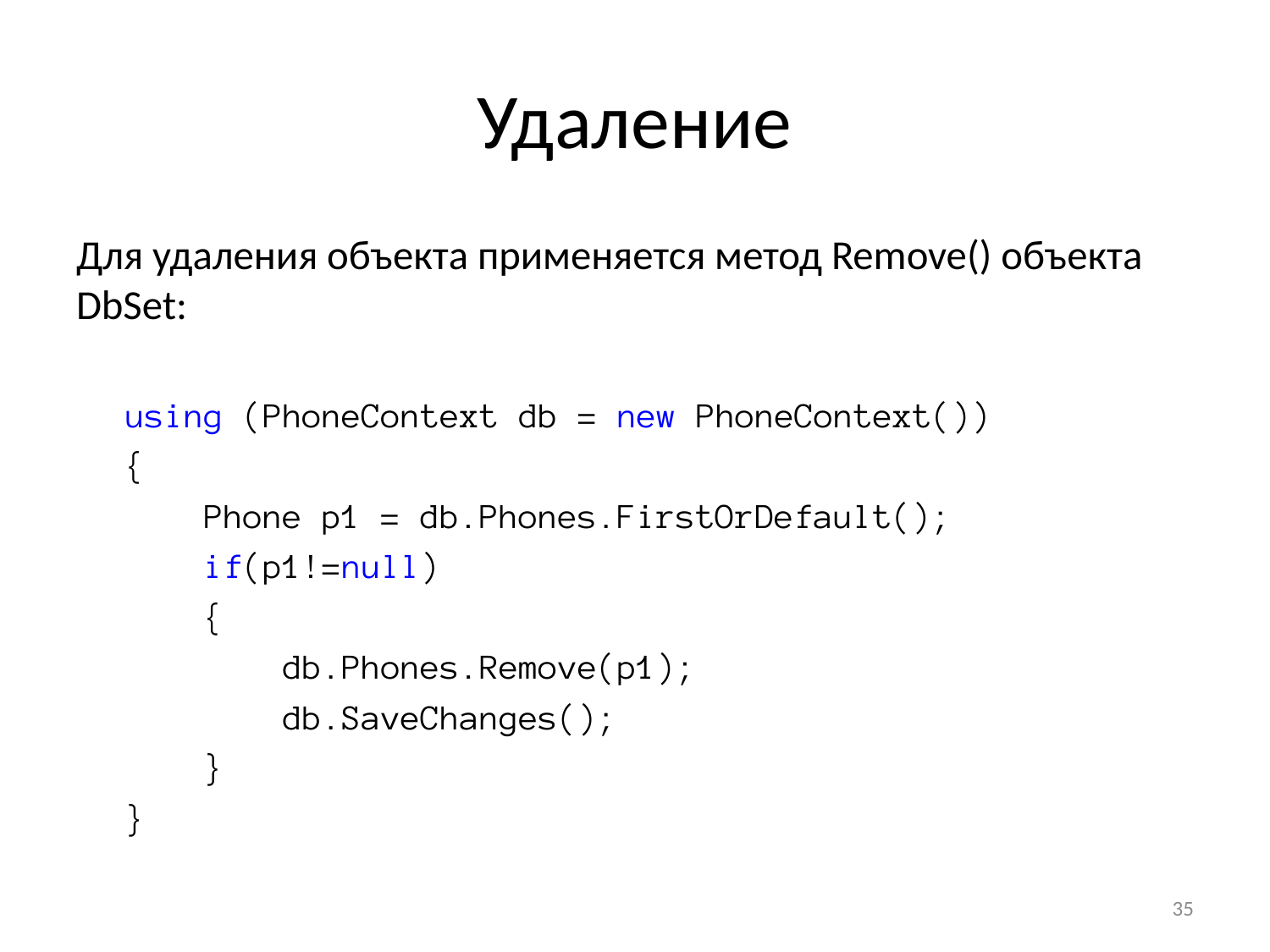

# Удаление
Для удаления объекта применяется метод Remove() объекта DbSet:

using (PhoneContext db = new PhoneContext())
{
    Phone p1 = db.Phones.FirstOrDefault();
    if(p1!=null)
    {
        db.Phones.Remove(p1);
        db.SaveChanges();
    }
}
35